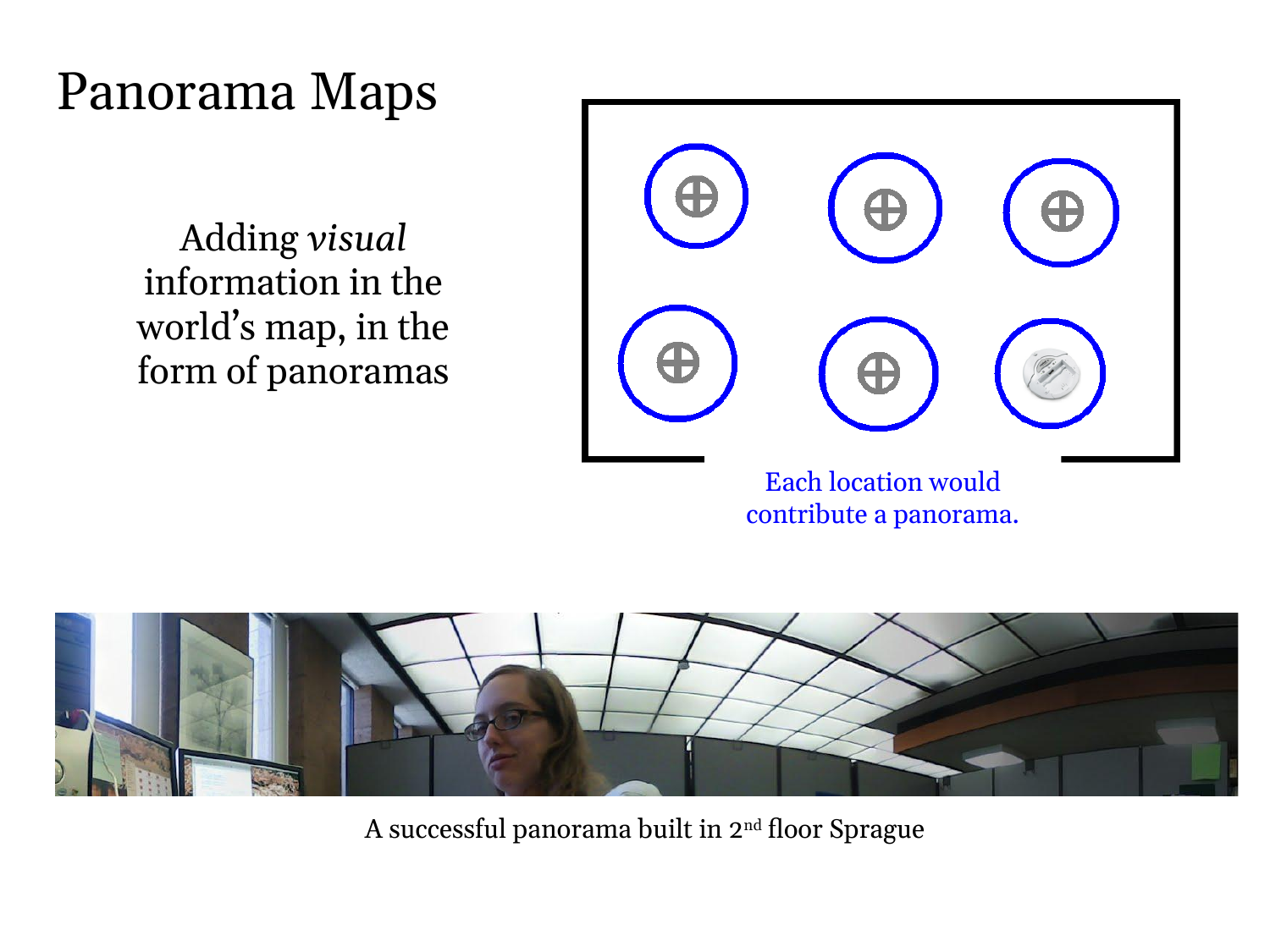

Panorama Maps

Adding visual information in the world’s map, in the form of panoramas
Each location would contribute a panorama.

A successful panorama built in 2nd floor Sprague